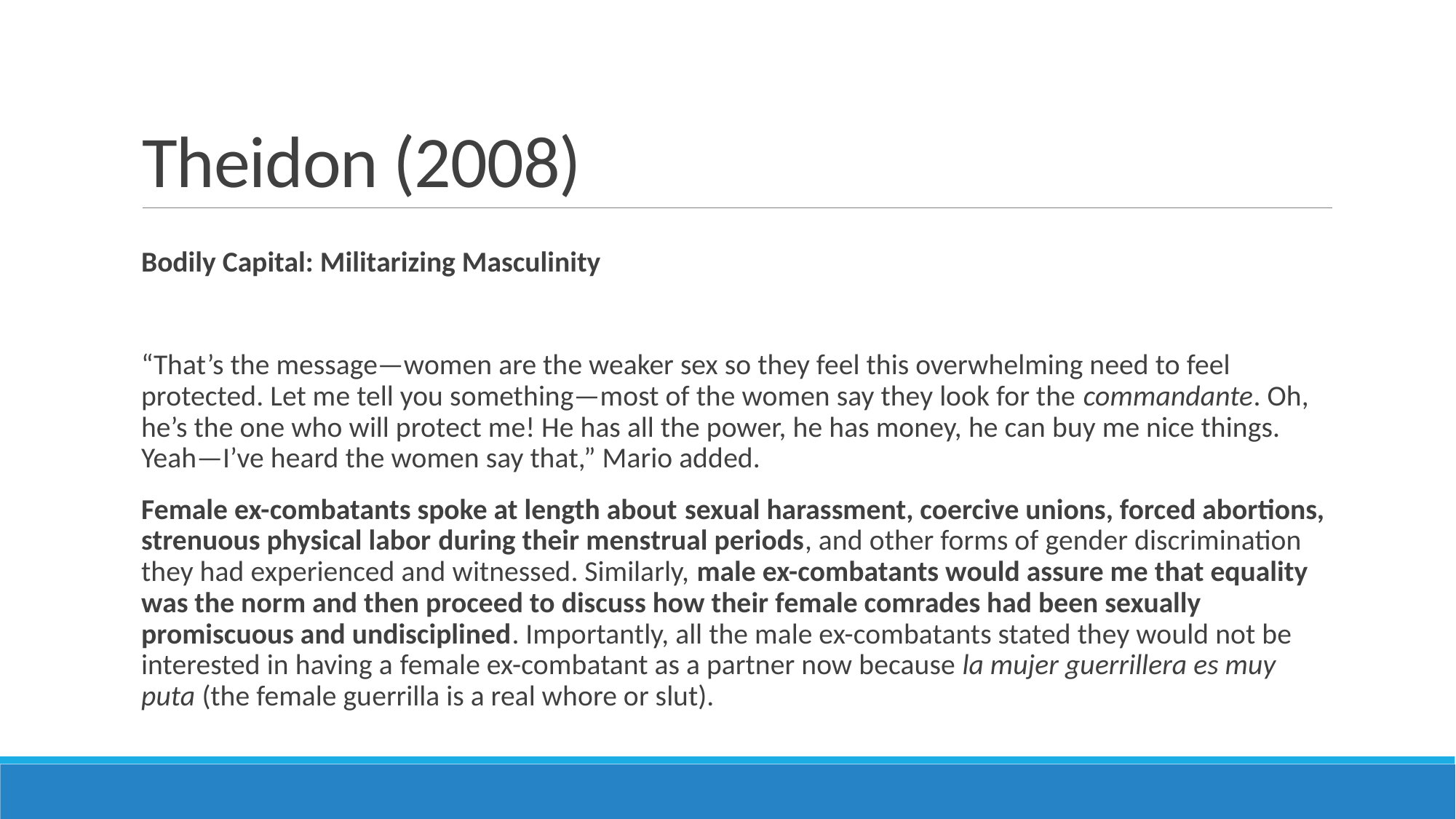

# Theidon (2008)
Bodily Capital: Militarizing Masculinity

“That’s the message—women are the weaker sex so they feel this overwhelming need to feel protected. Let me tell you something—most of the women say they look for the commandante. Oh, he’s the one who will protect me! He has all the power, he has money, he can buy me nice things. Yeah—I’ve heard the women say that,” Mario added.
Female ex-combatants spoke at length about sexual harassment, coercive unions, forced abortions, strenuous physical labor during their menstrual periods, and other forms of gender discrimination they had experienced and witnessed. Similarly, male ex-combatants would assure me that equality was the norm and then proceed to discuss how their female comrades had been sexually promiscuous and undisciplined. Importantly, all the male ex-combatants stated they would not be interested in having a female ex-combatant as a partner now because la mujer guerrillera es muy puta (the female guerrilla is a real whore or slut).